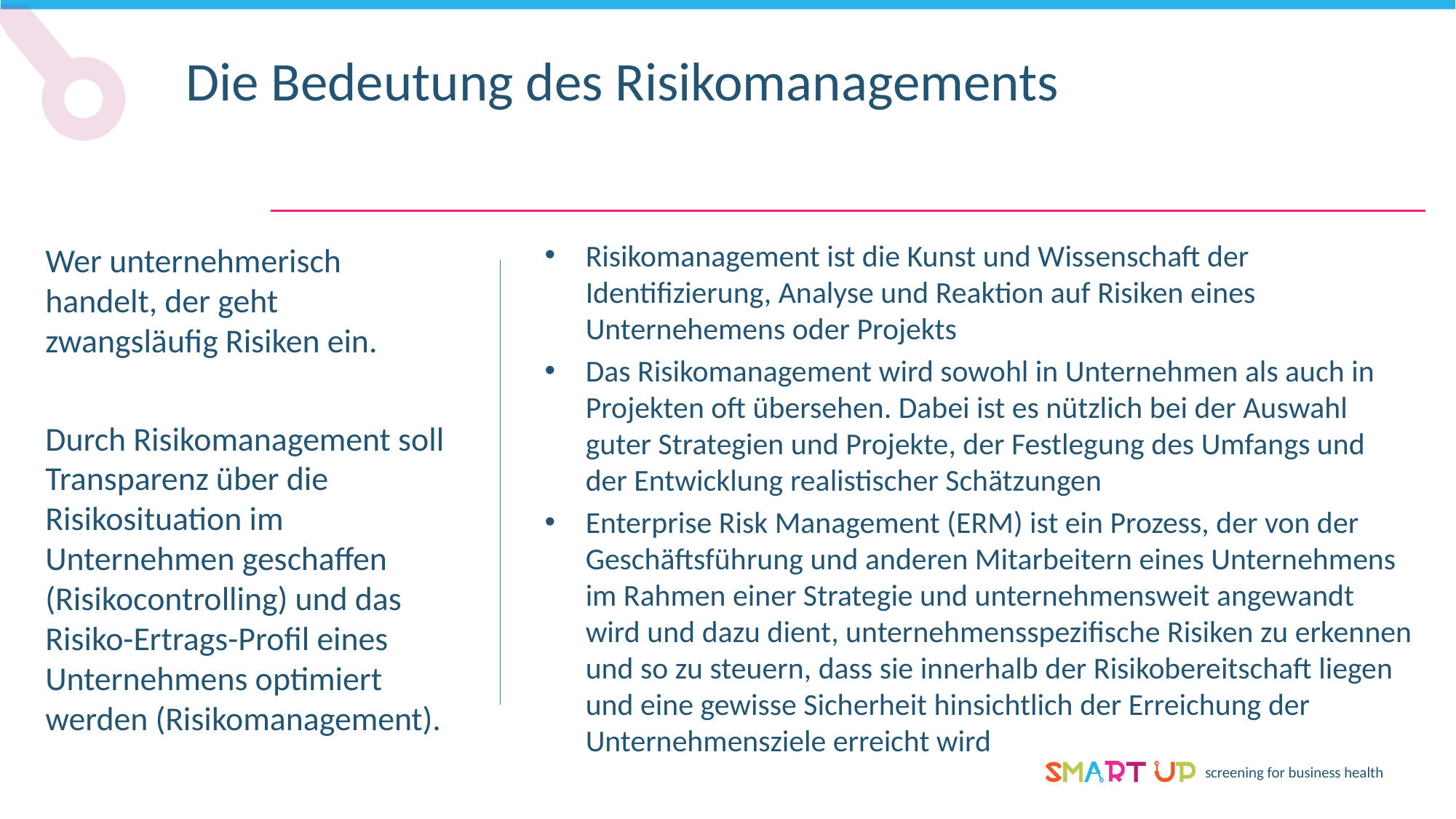

Die Bedeutung des Risikomanagements
Wer unternehmerisch handelt, der geht zwangsläufig Risiken ein.

Durch Risikomanagement soll Transparenz über die Risikosituation im Unternehmen geschaffen (Risikocontrolling) und das Risiko-Ertrags-Profil eines Unternehmens optimiert werden (Risikomanagement).

Risikomanagement ist die Kunst und Wissenschaft der Identifizierung, Analyse und Reaktion auf Risiken eines Unternehemens oder Projekts
Das Risikomanagement wird sowohl in Unternehmen als auch in Projekten oft übersehen. Dabei ist es nützlich bei der Auswahl guter Strategien und Projekte, der Festlegung des Umfangs und der Entwicklung realistischer Schätzungen
Enterprise Risk Management (ERM) ist ein Prozess, der von der Geschäftsführung und anderen Mitarbeitern eines Unternehmens im Rahmen einer Strategie und unternehmensweit angewandt wird und dazu dient, unternehmensspezifische Risiken zu erkennen und so zu steuern, dass sie innerhalb der Risikobereitschaft liegen und eine gewisse Sicherheit hinsichtlich der Erreichung der Unternehmensziele erreicht wird